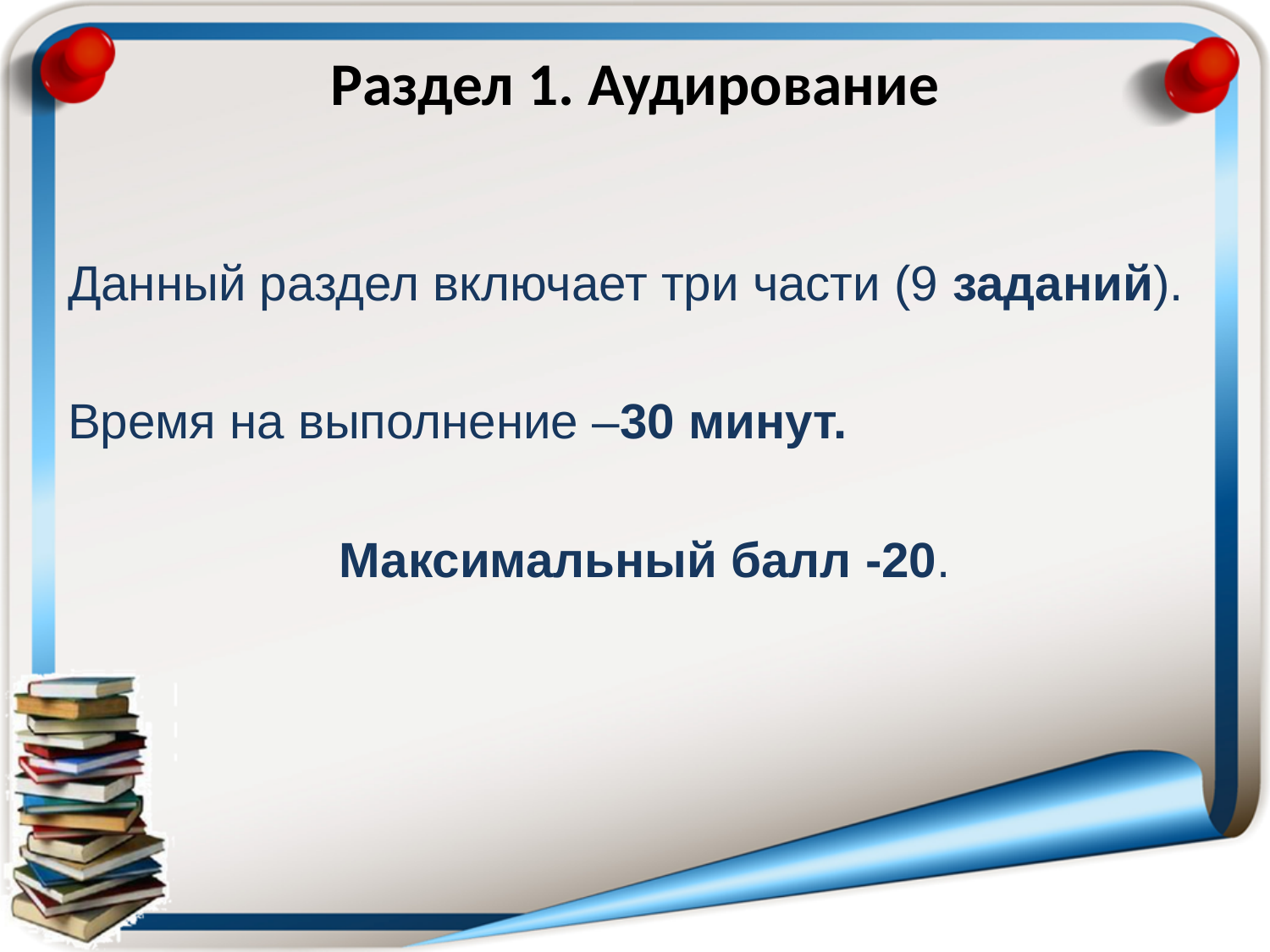

# Раздел 1. Аудирование

Данный раздел включает три части (9 заданий).

Время на выполнение –30 минут.

Максимальный балл -20.